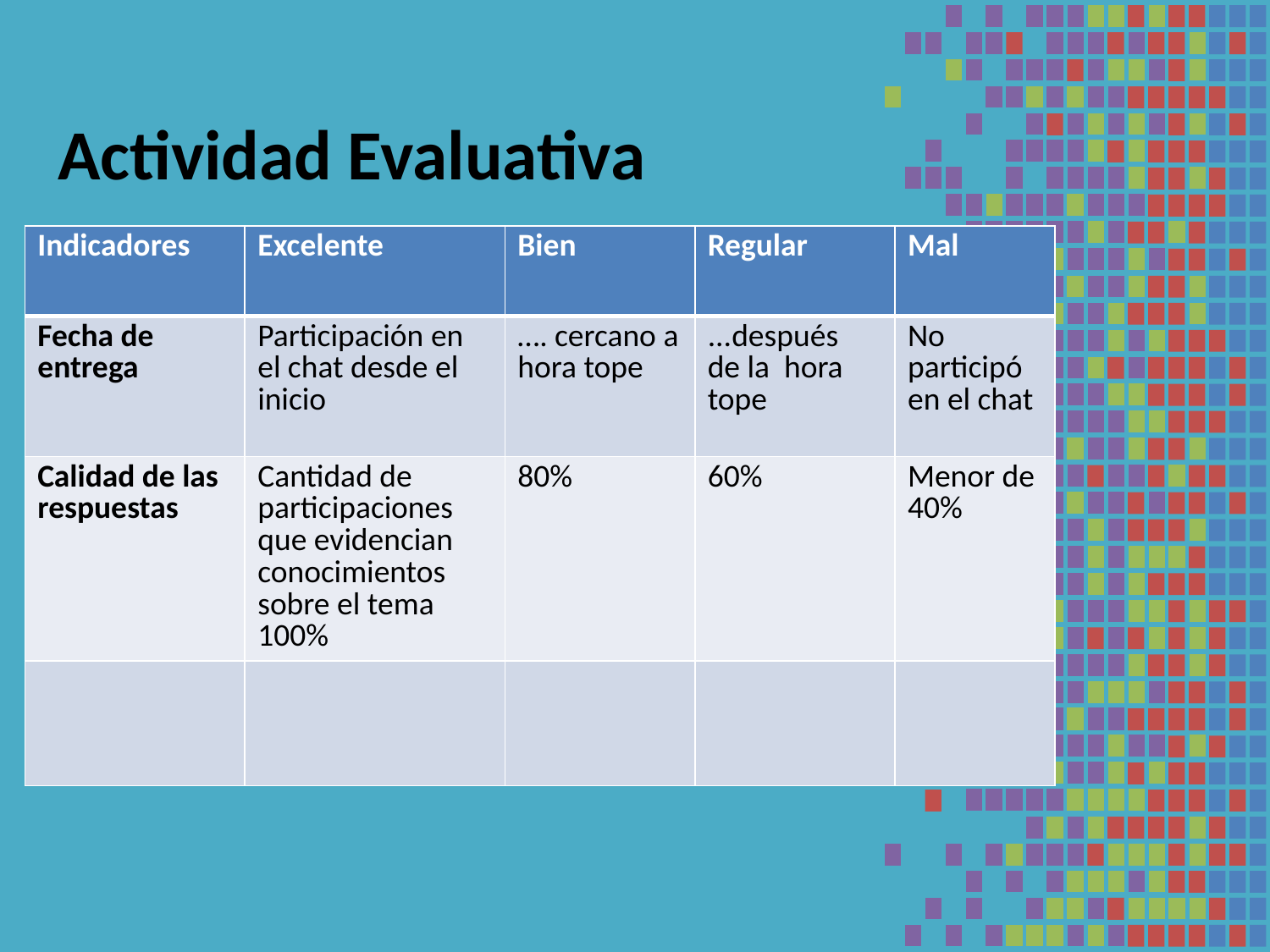

# Actividad Evaluativa
| Indicadores | Excelente | Bien | Regular | Mal |
| --- | --- | --- | --- | --- |
| Fecha de entrega | Participación en el chat desde el inicio | …. cercano a hora tope | ...después de la hora tope | No participó en el chat |
| Calidad de las respuestas | Cantidad de participaciones que evidencian conocimientos sobre el tema 100% | 80% | 60% | Menor de 40% |
|  |  |  |  |  |